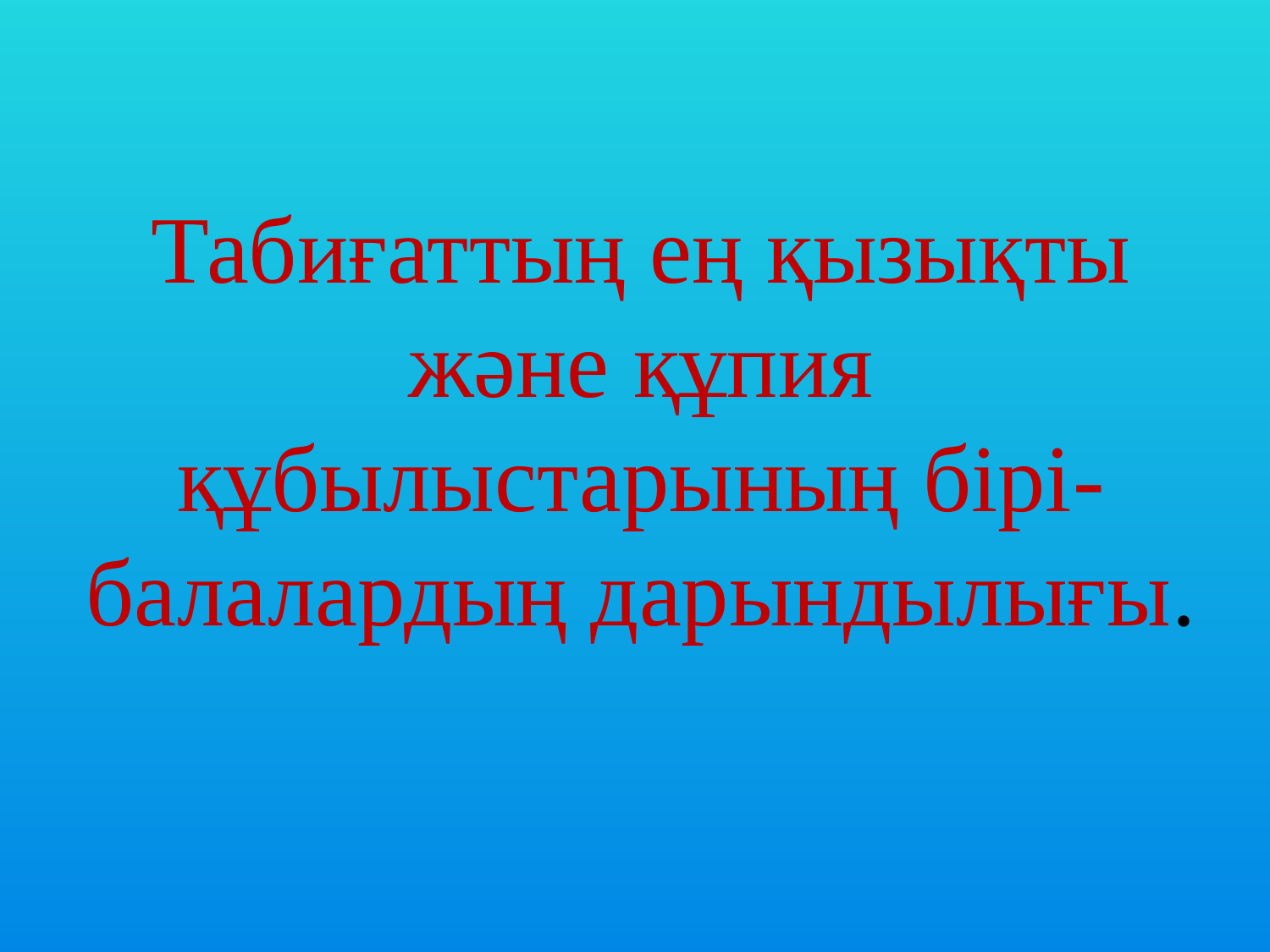

# Табиғаттың ең қызықты және құпия құбылыстарының бірі-балалардың дарындылығы.